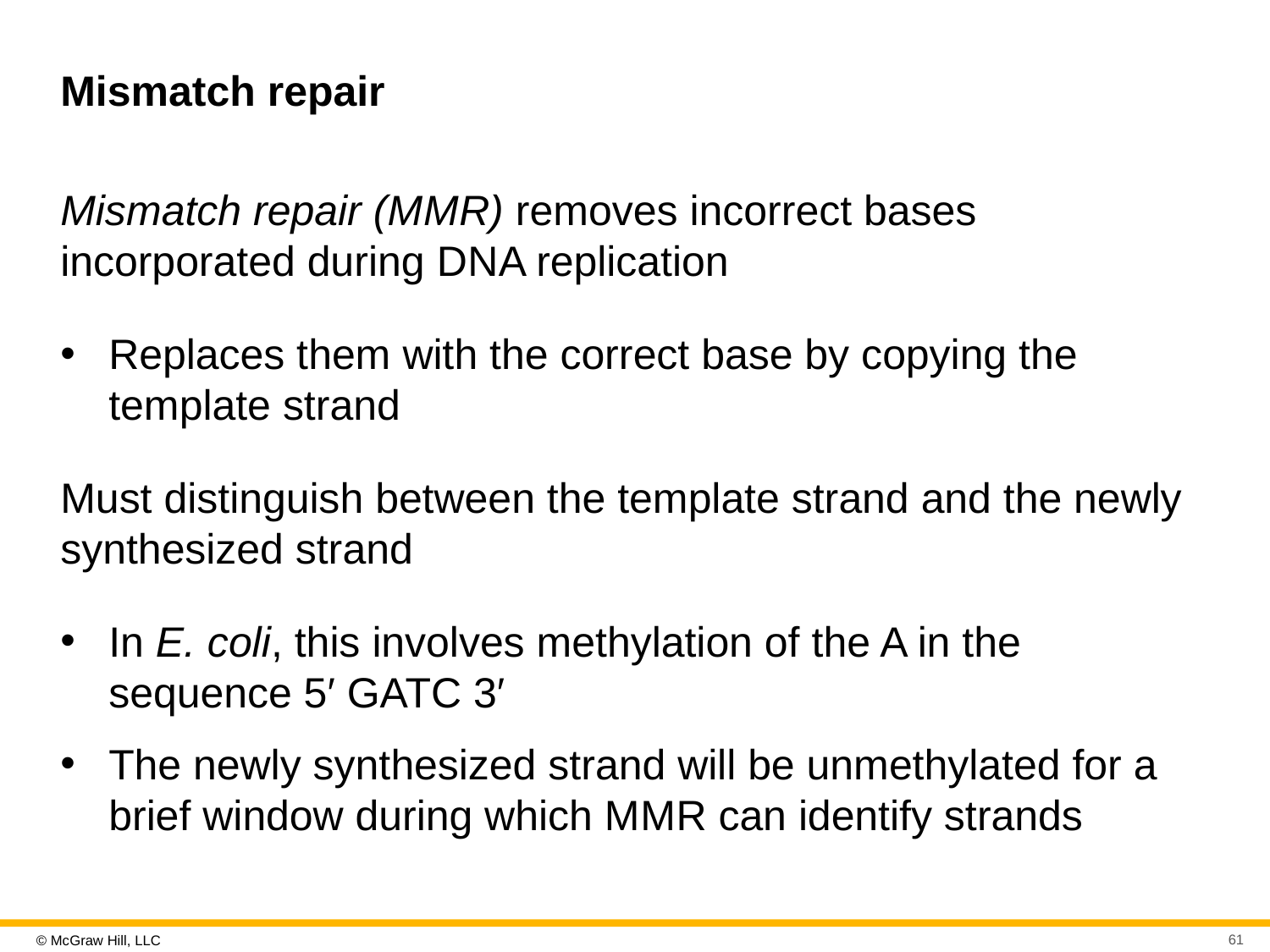

# Mismatch repair
Mismatch repair (M M R) removes incorrect bases incorporated during D N A replication
Replaces them with the correct base by copying the template strand
Must distinguish between the template strand and the newly synthesized strand
In E. coli, this involves methylation of the A in the sequence 5′ GATC 3′
The newly synthesized strand will be unmethylated for a brief window during which M M R can identify strands
61